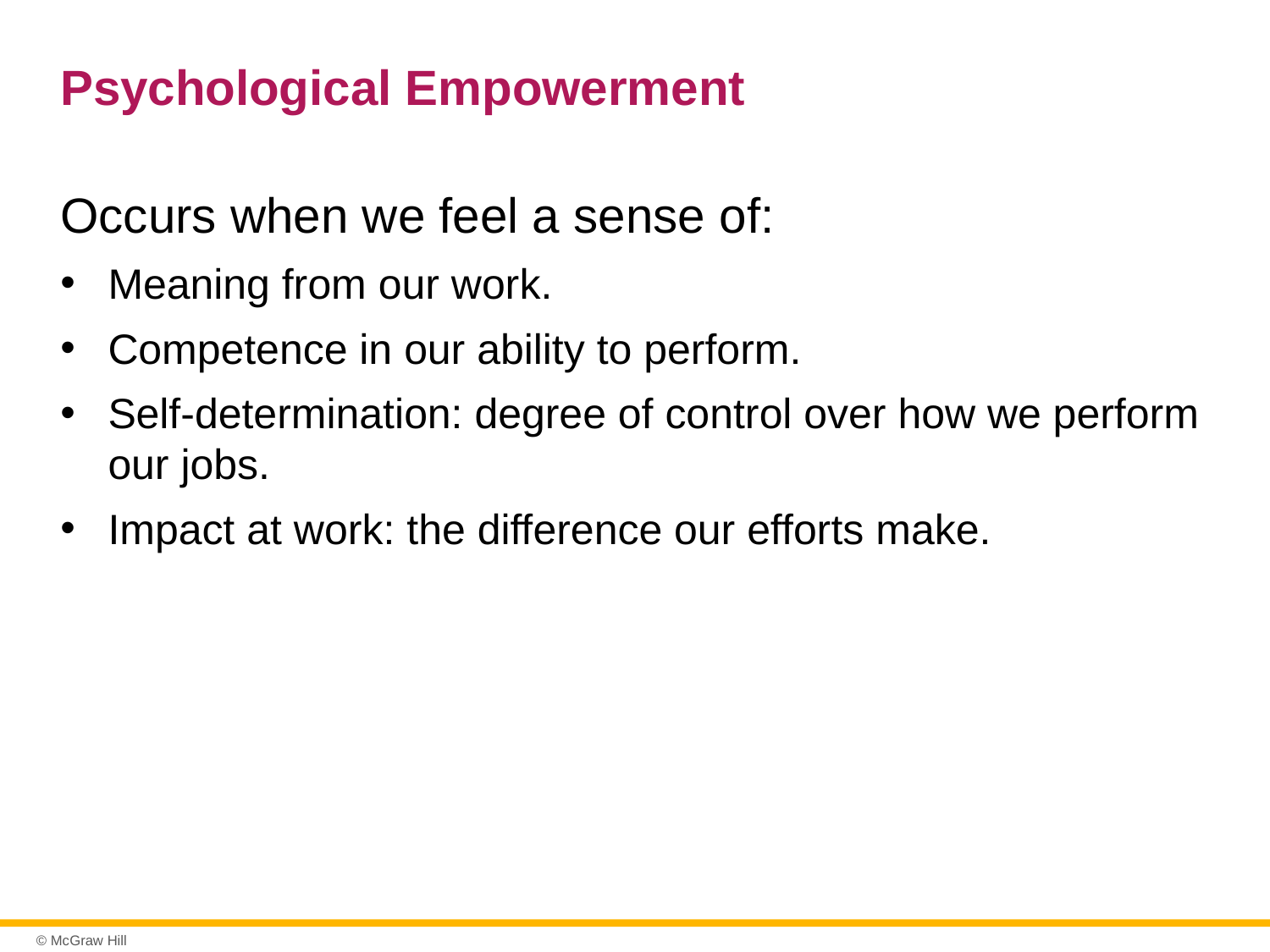

# Psychological Empowerment
Occurs when we feel a sense of:
Meaning from our work.
Competence in our ability to perform.
Self-determination: degree of control over how we perform our jobs.
Impact at work: the difference our efforts make.